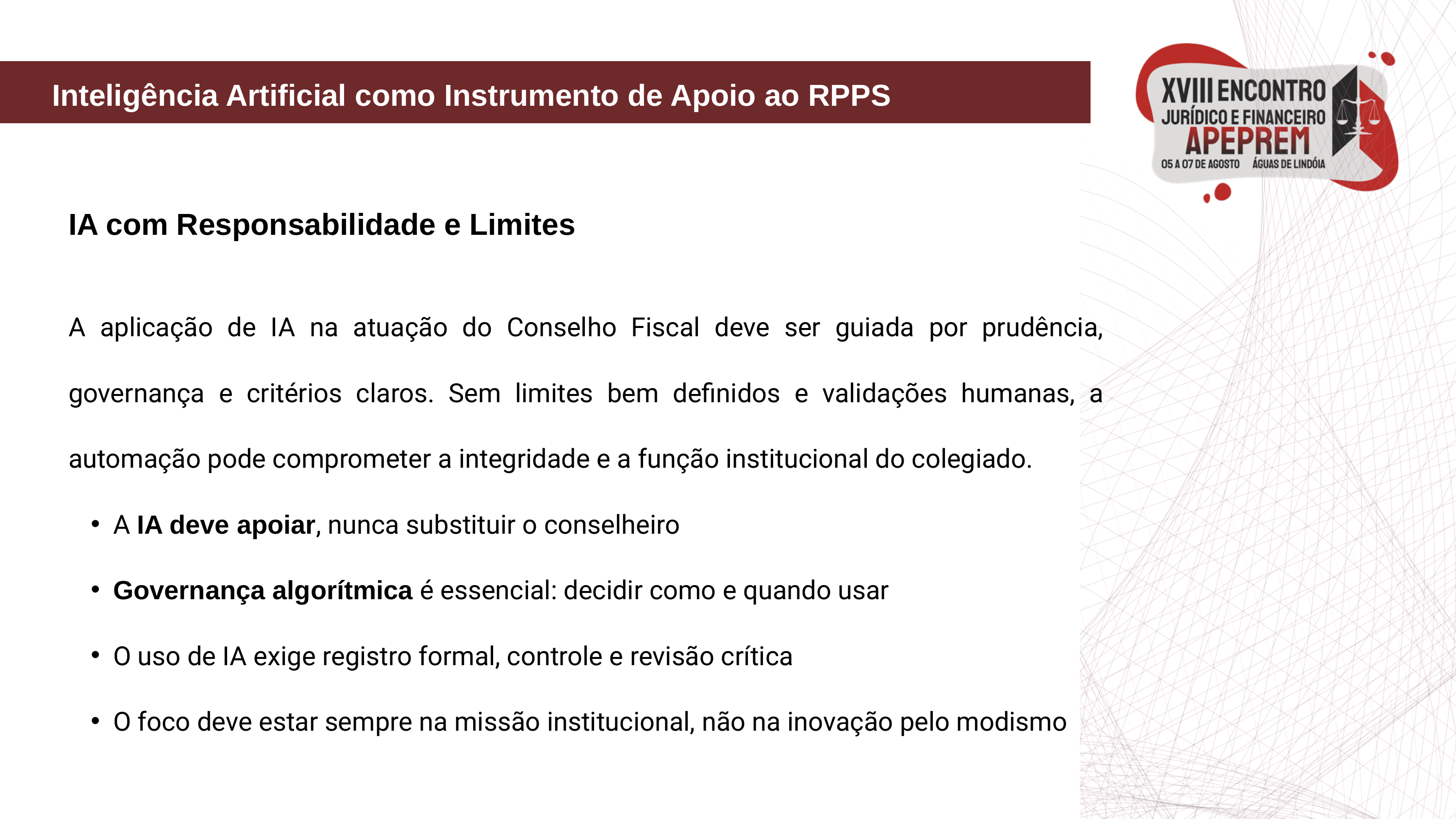

Inteligência Artificial como Instrumento de Apoio ao RPPS
IA com Responsabilidade e Limites
A aplicação de IA na atuação do Conselho Fiscal deve ser guiada por prudência, governança e critérios claros. Sem limites bem definidos e validações humanas, a automação pode comprometer a integridade e a função institucional do colegiado.
A IA deve apoiar, nunca substituir o conselheiro
Governança algorítmica é essencial: decidir como e quando usar
O uso de IA exige registro formal, controle e revisão crítica
O foco deve estar sempre na missão institucional, não na inovação pelo modismo